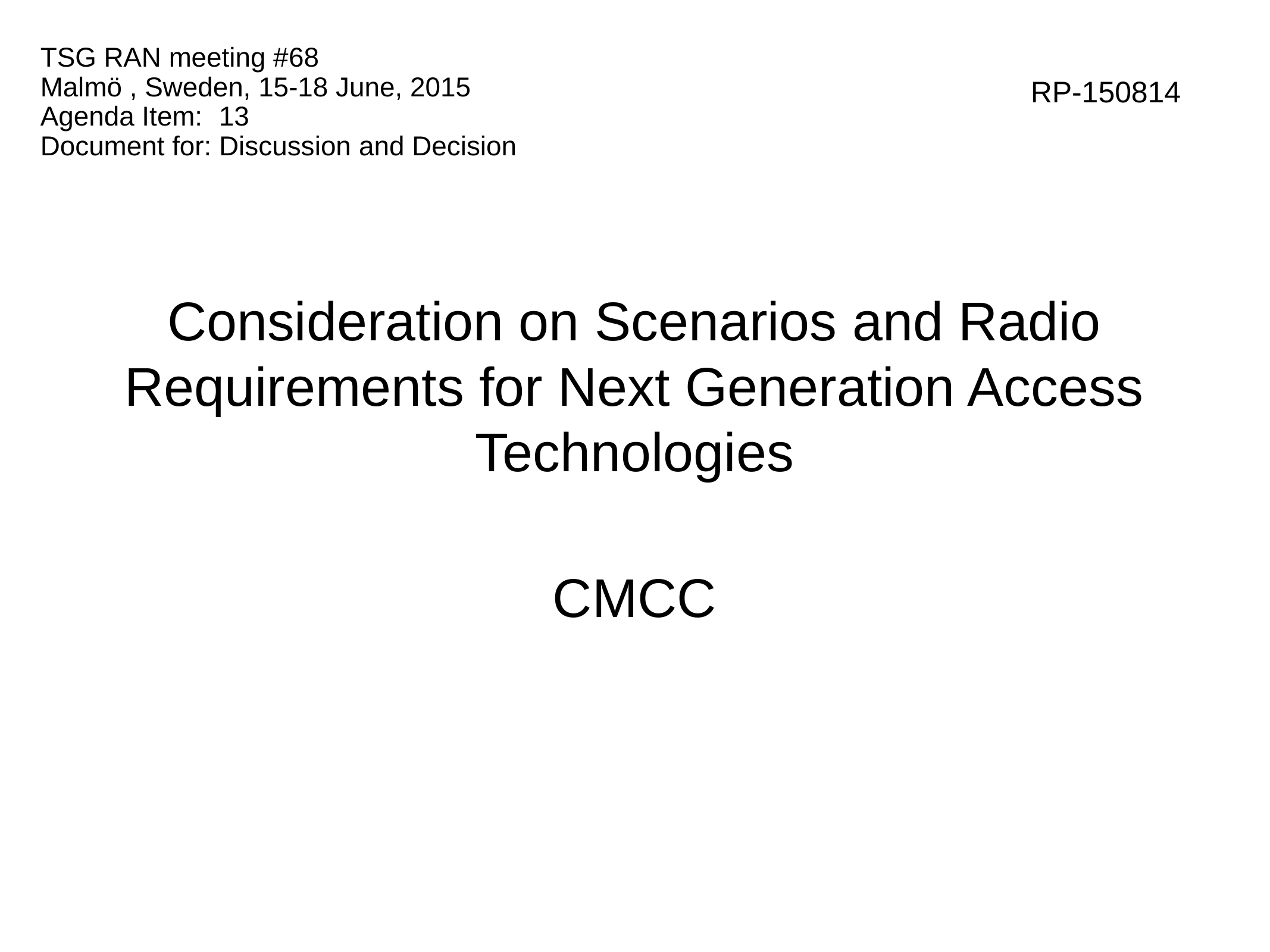

TSG RAN meeting #68
Malmö , Sweden, 15-18 June, 2015
Agenda Item:	13
Document for: Discussion and Decision
RP-150814
# Consideration on Scenarios and Radio Requirements for Next Generation Access Technologies
CMCC